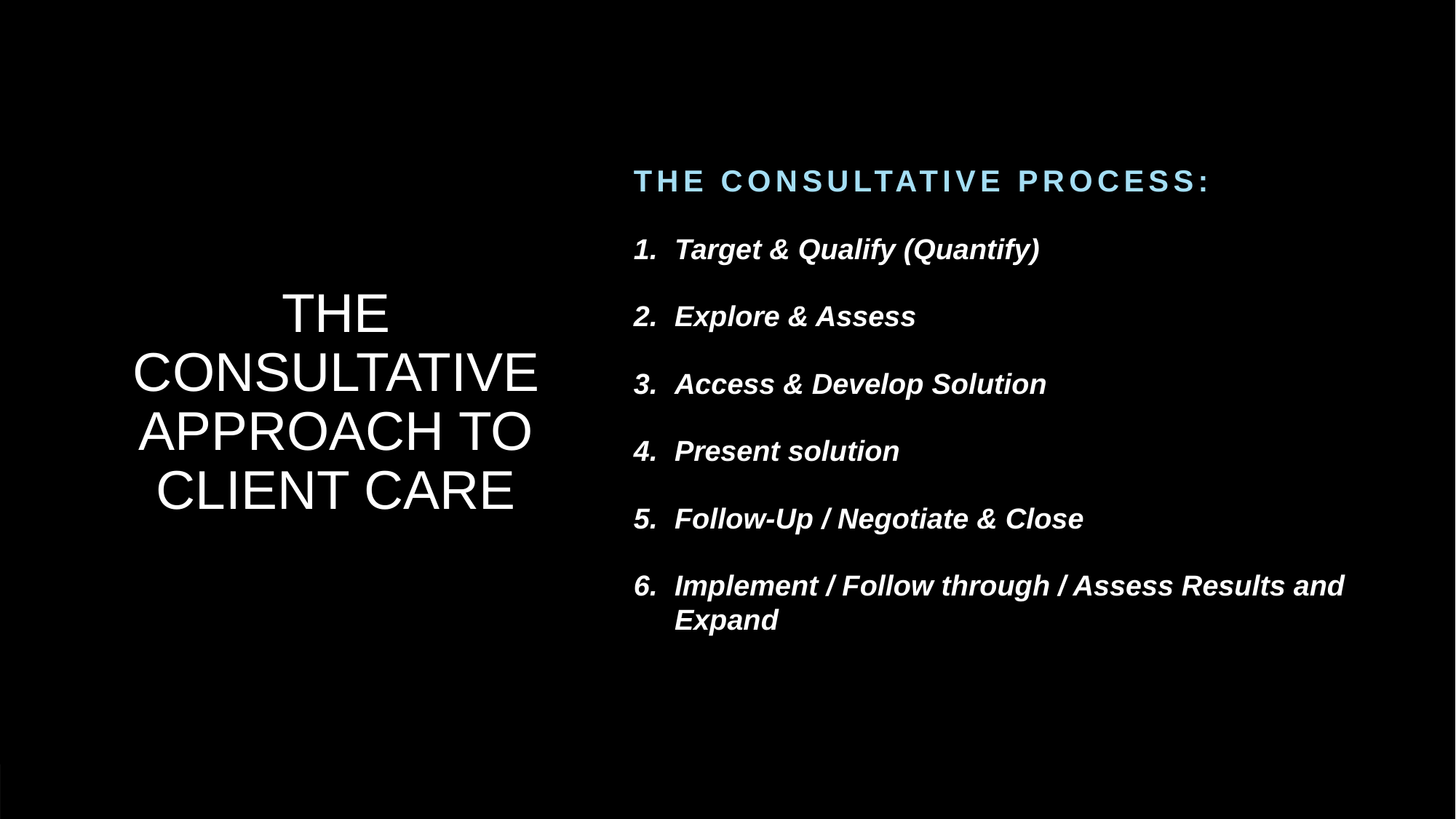

THE CONSULTATIVE APPROACH TO CLIENT CARE
THE CONSULTATIVE PROCESS:
Target & Qualify (Quantify)
Explore & Assess
Access & Develop Solution
Present solution
Follow-Up / Negotiate & Close
Implement / Follow through / Assess Results and Expand